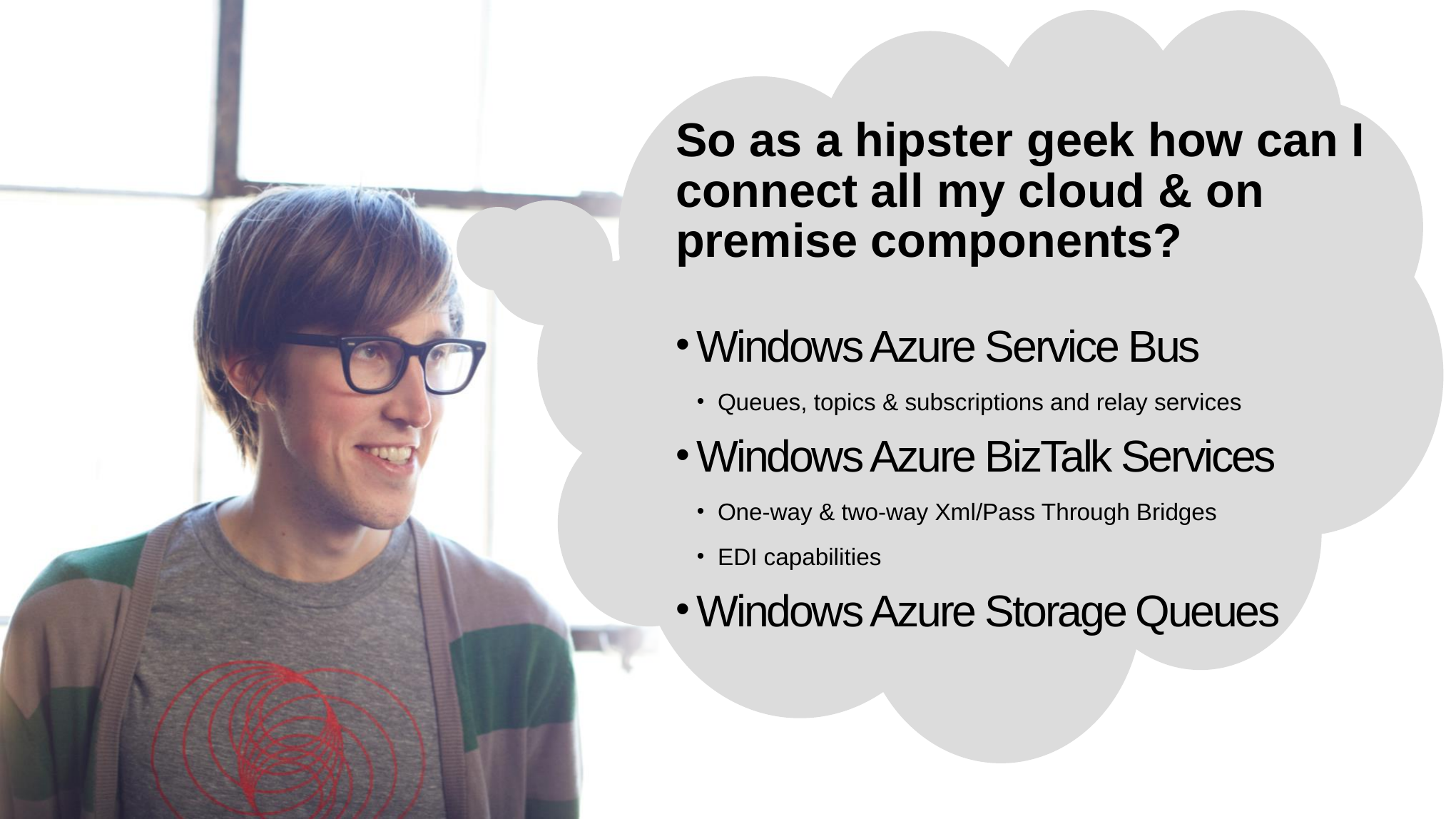

So as a hipster geek how can I connect all my cloud & on premise components?
Windows Azure Service Bus
Queues, topics & subscriptions and relay services
Windows Azure BizTalk Services
One-way & two-way Xml/Pass Through Bridges
EDI capabilities
Windows Azure Storage Queues